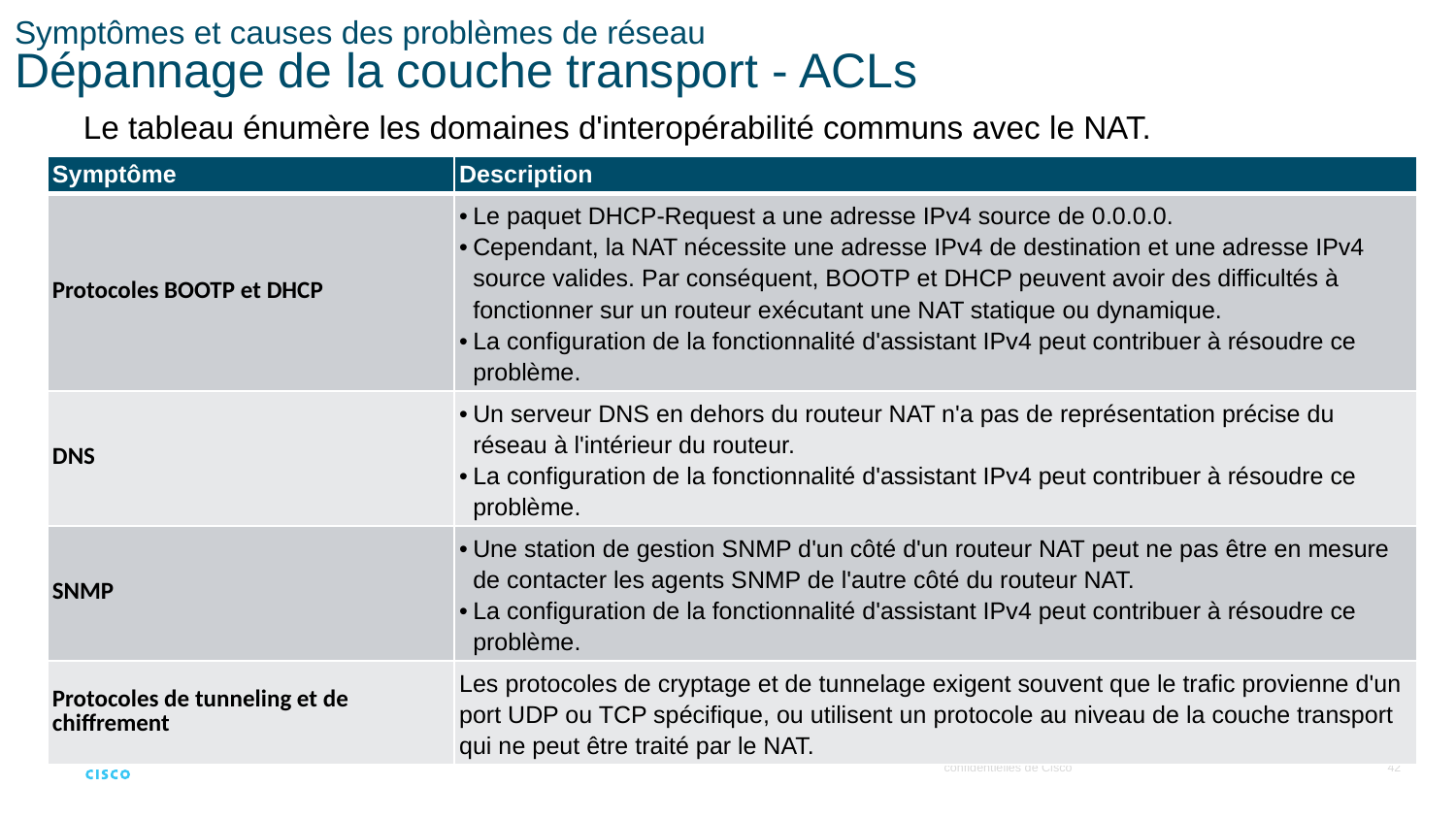

# Symptômes et causes des problèmes de réseau Dépannage de la couche transport - ACLs
Le tableau énumère les domaines d'interopérabilité communs avec le NAT.

| Symptôme | Description |
| --- | --- |
| Protocoles BOOTP et DHCP | Le paquet DHCP-Request a une adresse IPv4 source de 0.0.0.0. Cependant, la NAT nécessite une adresse IPv4 de destination et une adresse IPv4 source valides. Par conséquent, BOOTP et DHCP peuvent avoir des difficultés à fonctionner sur un routeur exécutant une NAT statique ou dynamique. La configuration de la fonctionnalité d'assistant IPv4 peut contribuer à résoudre ce problème. |
| DNS | Un serveur DNS en dehors du routeur NAT n'a pas de représentation précise du réseau à l'intérieur du routeur. La configuration de la fonctionnalité d'assistant IPv4 peut contribuer à résoudre ce problème. |
| SNMP | Une station de gestion SNMP d'un côté d'un routeur NAT peut ne pas être en mesure de contacter les agents SNMP de l'autre côté du routeur NAT. La configuration de la fonctionnalité d'assistant IPv4 peut contribuer à résoudre ce problème. |
| Protocoles de tunneling et de chiffrement | Les protocoles de cryptage et de tunnelage exigent souvent que le trafic provienne d'un port UDP ou TCP spécifique, ou utilisent un protocole au niveau de la couche transport qui ne peut être traité par le NAT. |